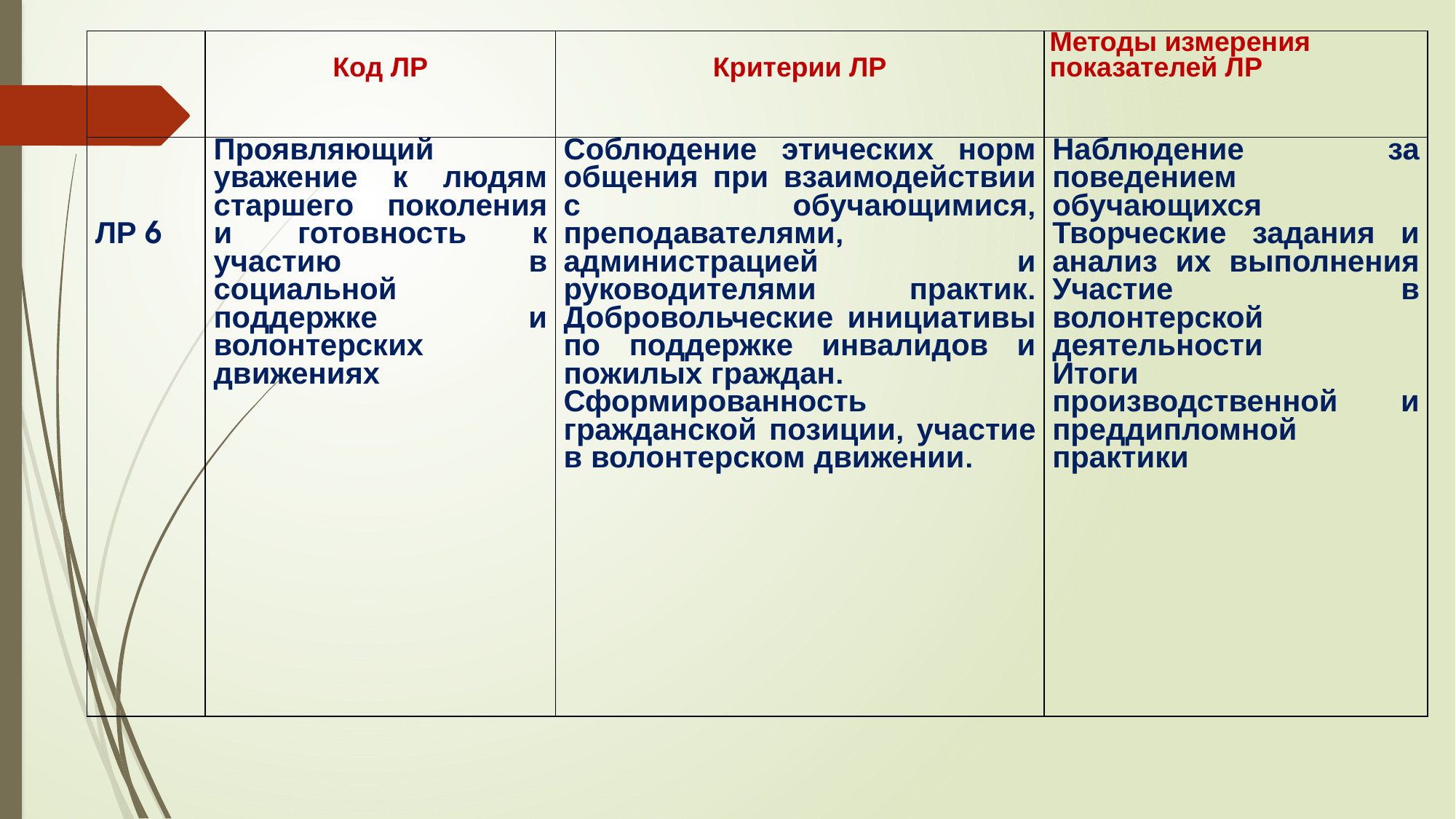

|  | Код ЛР | Критерии ЛР | Методы измерения показателей ЛР |
| --- | --- | --- | --- |
| ЛР 6 | Проявляющий уважение к людям старшего поколения и готовность к участию в социальной поддержке и волонтерских движениях | Соблюдение этических норм общения при взаимодействии с обучающимися, преподавателями, администрацией и руководителями практик. Добровольческие инициативы по поддержке инвалидов и пожилых граждан. Сформированность гражданской позиции, участие в волонтерском движении. | Наблюдение за поведением обучающихся Творческие задания и анализ их выполнения Участие в волонтерской деятельности Итоги производственной и преддипломной практики |